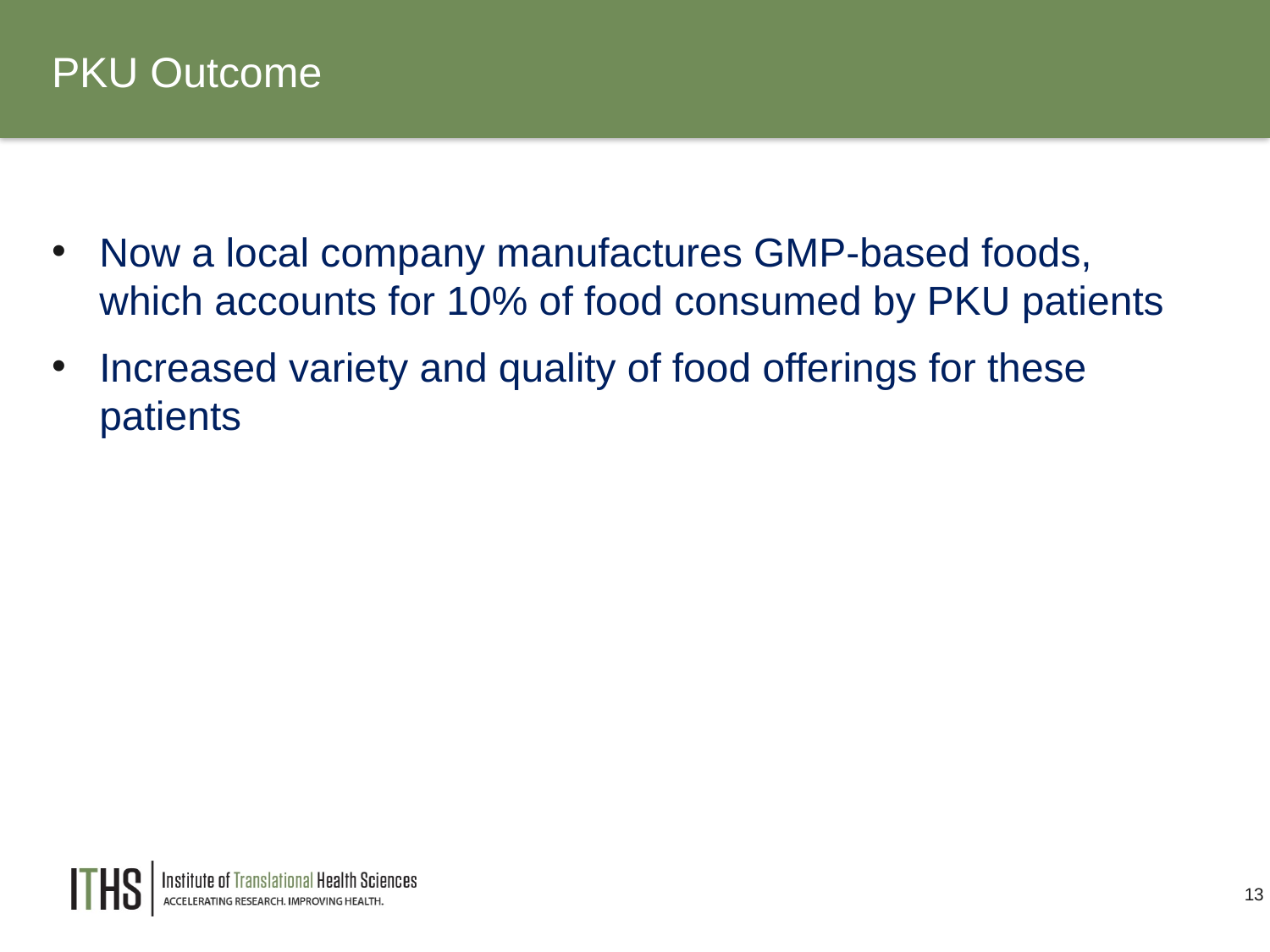

PKU Outcome
Now a local company manufactures GMP-based foods, which accounts for 10% of food consumed by PKU patients
Increased variety and quality of food offerings for these patients